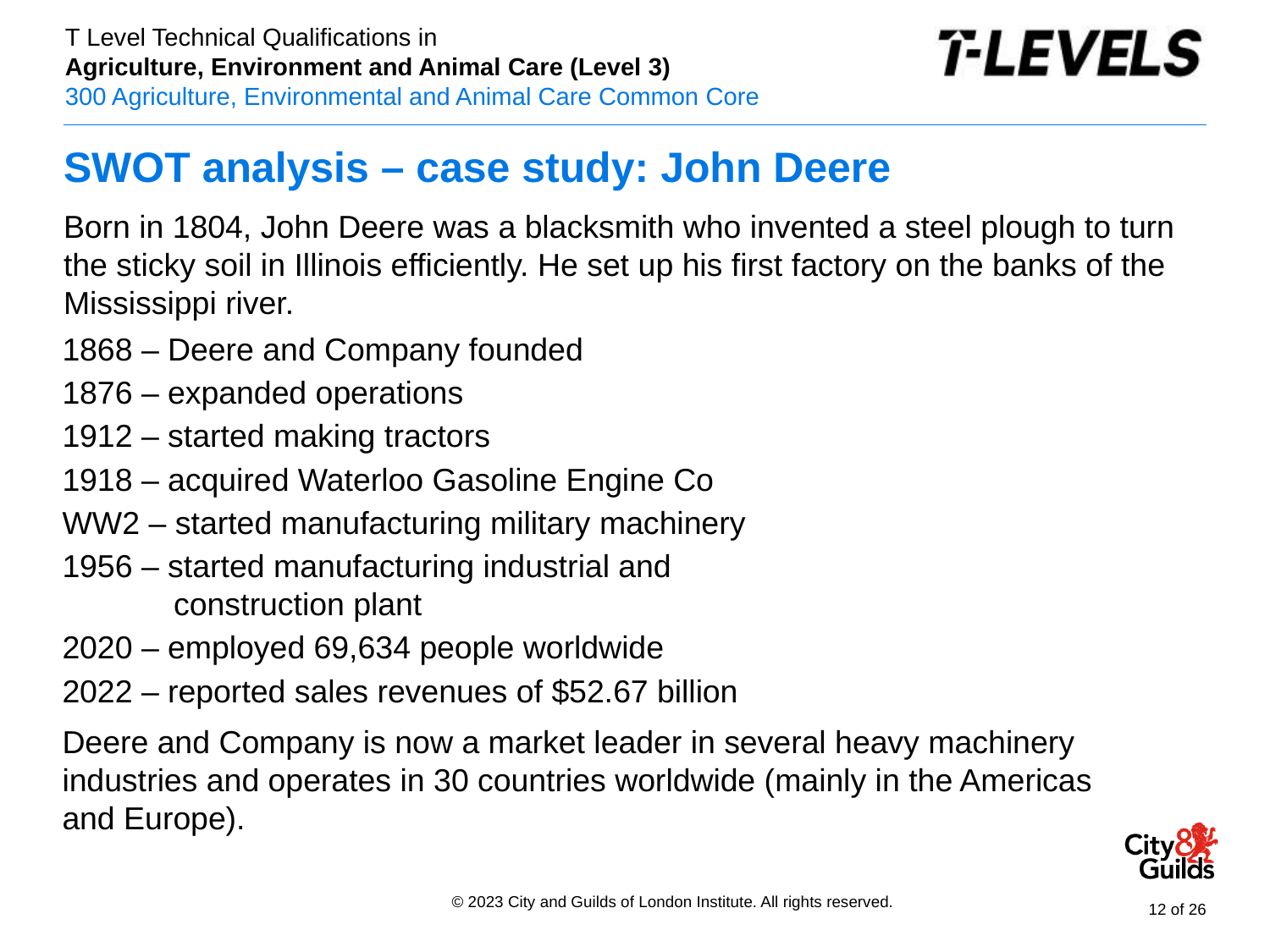

# SWOT analysis – case study: John Deere
Born in 1804, John Deere was a blacksmith who invented a steel plough to turn the sticky soil in Illinois efficiently. He set up his first factory on the banks of the Mississippi river.

1868 – Deere and Company founded
1876 – expanded operations
1912 – started making tractors
1918 – acquired Waterloo Gasoline Engine Co
WW2 – started manufacturing military machinery
1956 – started manufacturing industrial and construction plant
2020 – employed 69,634 people worldwide
2022 – reported sales revenues of $52.67 billion
Deere and Company is now a market leader in several heavy machinery industries and operates in 30 countries worldwide (mainly in the Americas and Europe).